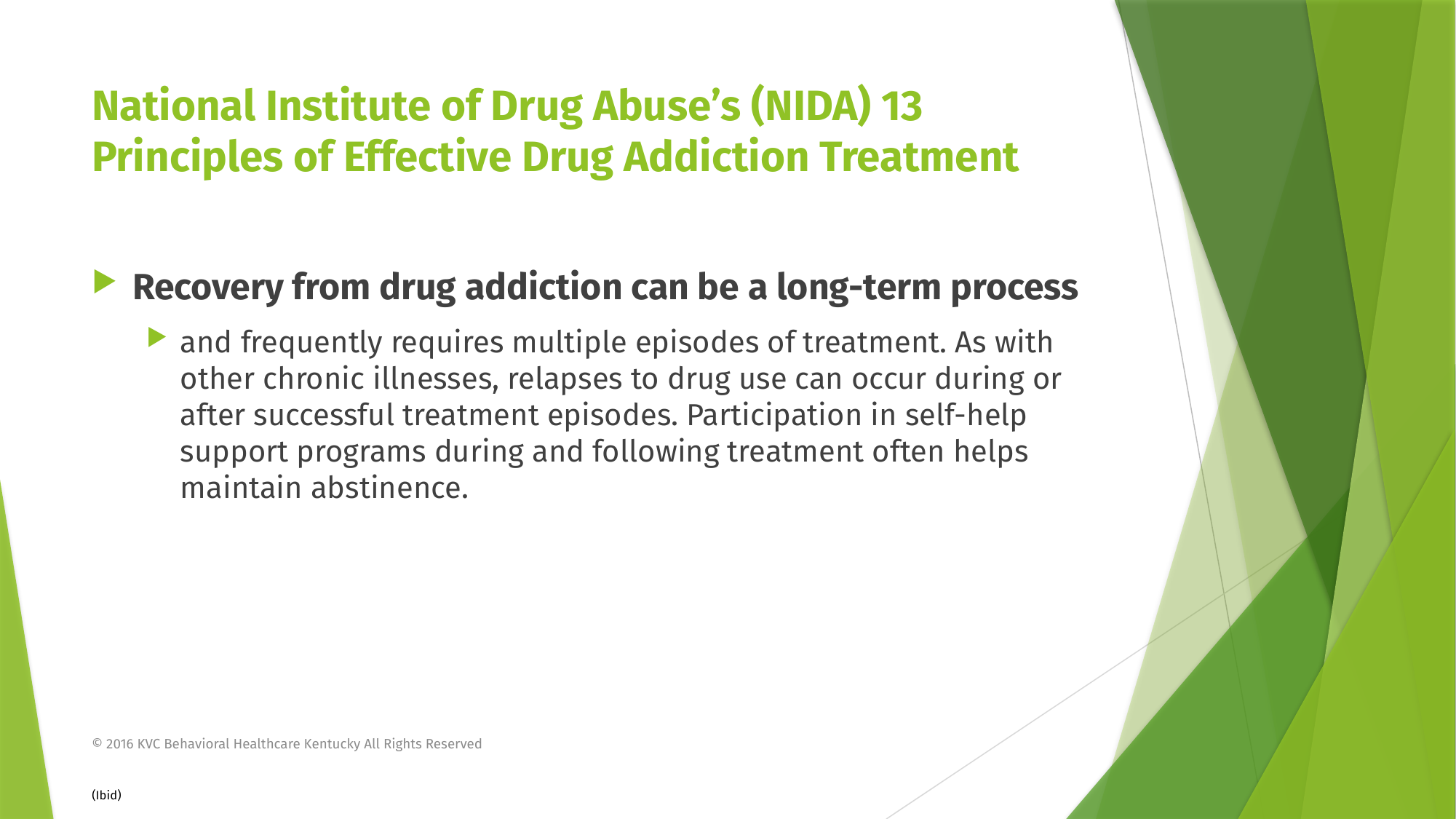

# National Institute of Drug Abuse’s (NIDA) 13 Principles of Effective Drug Addiction Treatment
Recovery from drug addiction can be a long-term process
and frequently requires multiple episodes of treatment. As with other chronic illnesses, relapses to drug use can occur during or after successful treatment episodes. Participation in self-help support programs during and following treatment often helps maintain abstinence.
© 2016 KVC Behavioral Healthcare Kentucky All Rights Reserved
(Ibid)